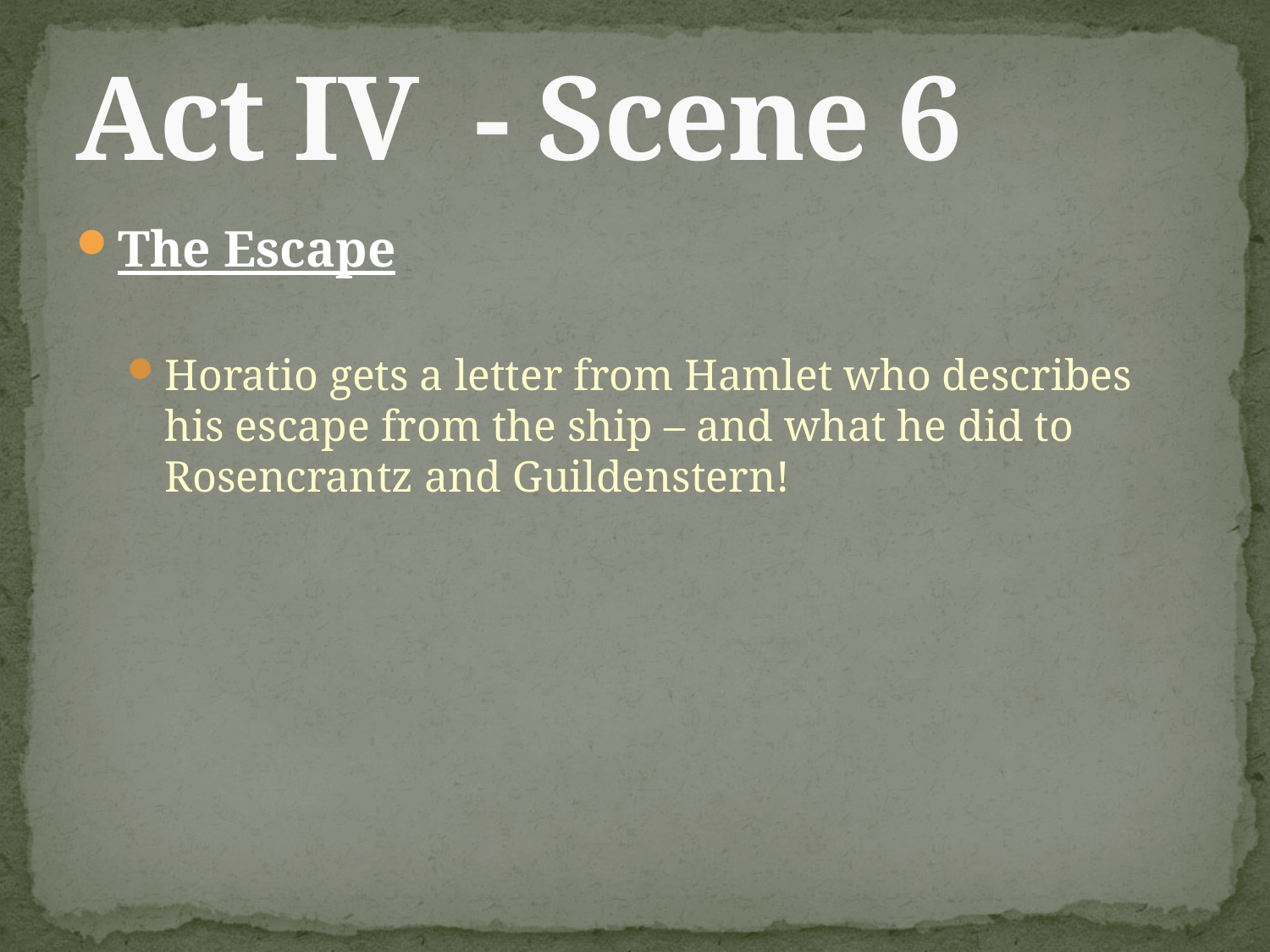

# Act IV  - Scene 6
The Escape

Horatio gets a letter from Hamlet who describes his escape from the ship – and what he did to Rosencrantz and Guildenstern!